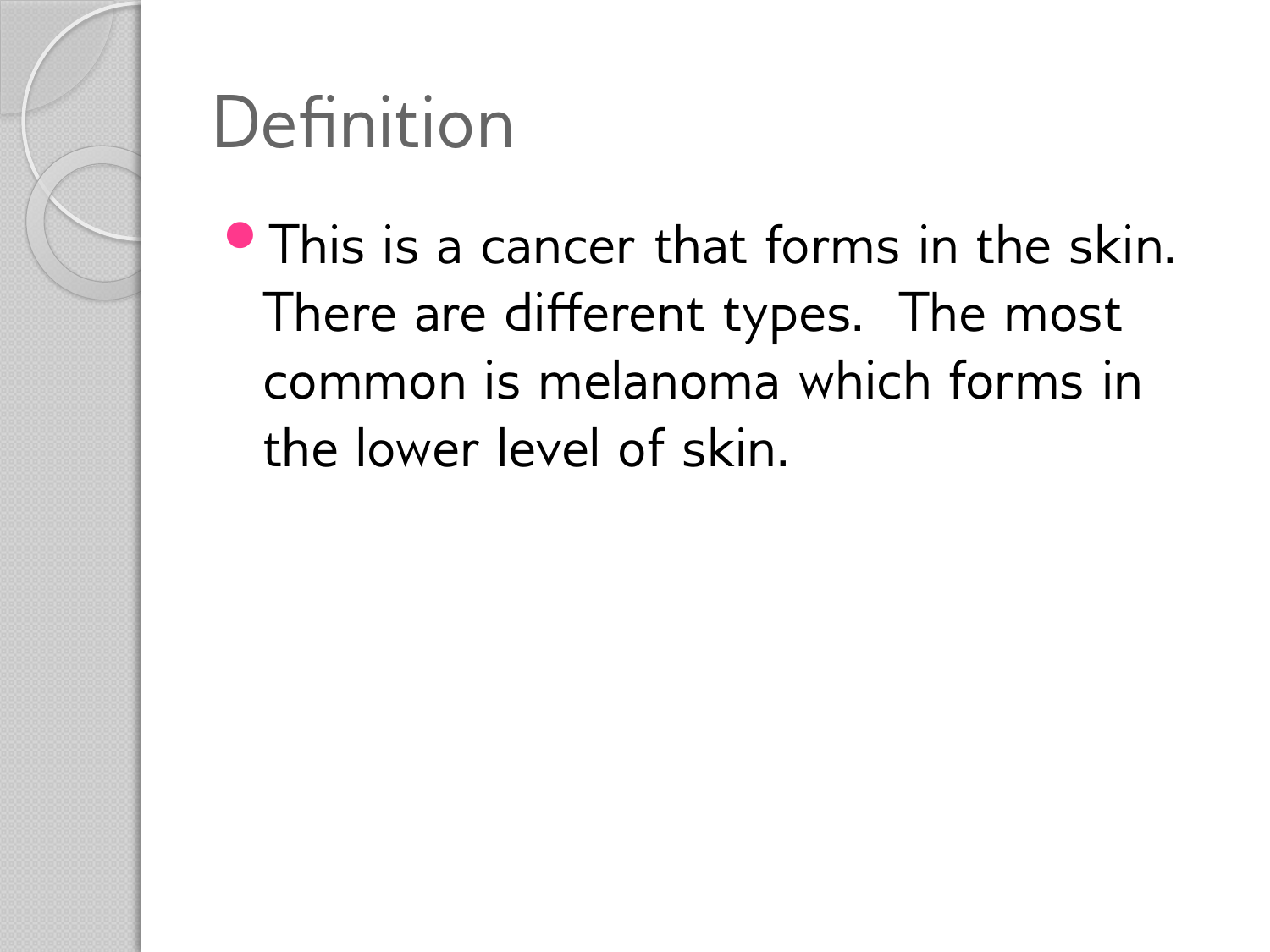

# Definition
This is a cancer that forms in the skin.
There are different types.  The most common is melanoma which forms in
the lower level of skin.